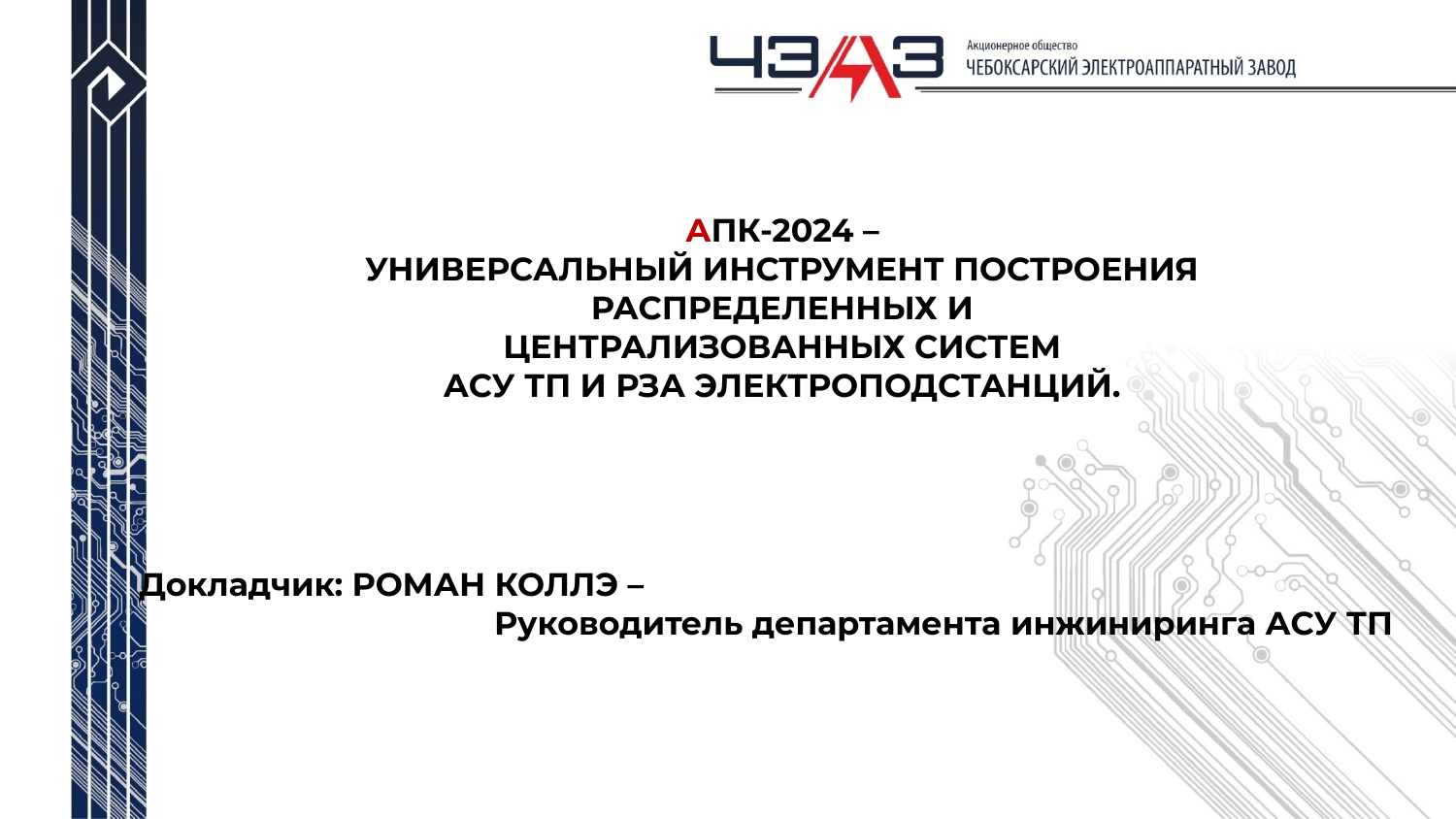

АПК-2024 –
УНИВЕРСАЛЬНЫЙ ИНСТРУМЕНТ ПОСТРОЕНИЯ РАСПРЕДЕЛЕННЫХ И
ЦЕНТРАЛИЗОВАННЫХ СИСТЕМ
АСУ ТП И РЗА ЭЛЕКТРОПОДСТАНЦИЙ.
Докладчик: РОМАН КОЛЛЭ –
			 Руководитель департамента инжиниринга АСУ ТП